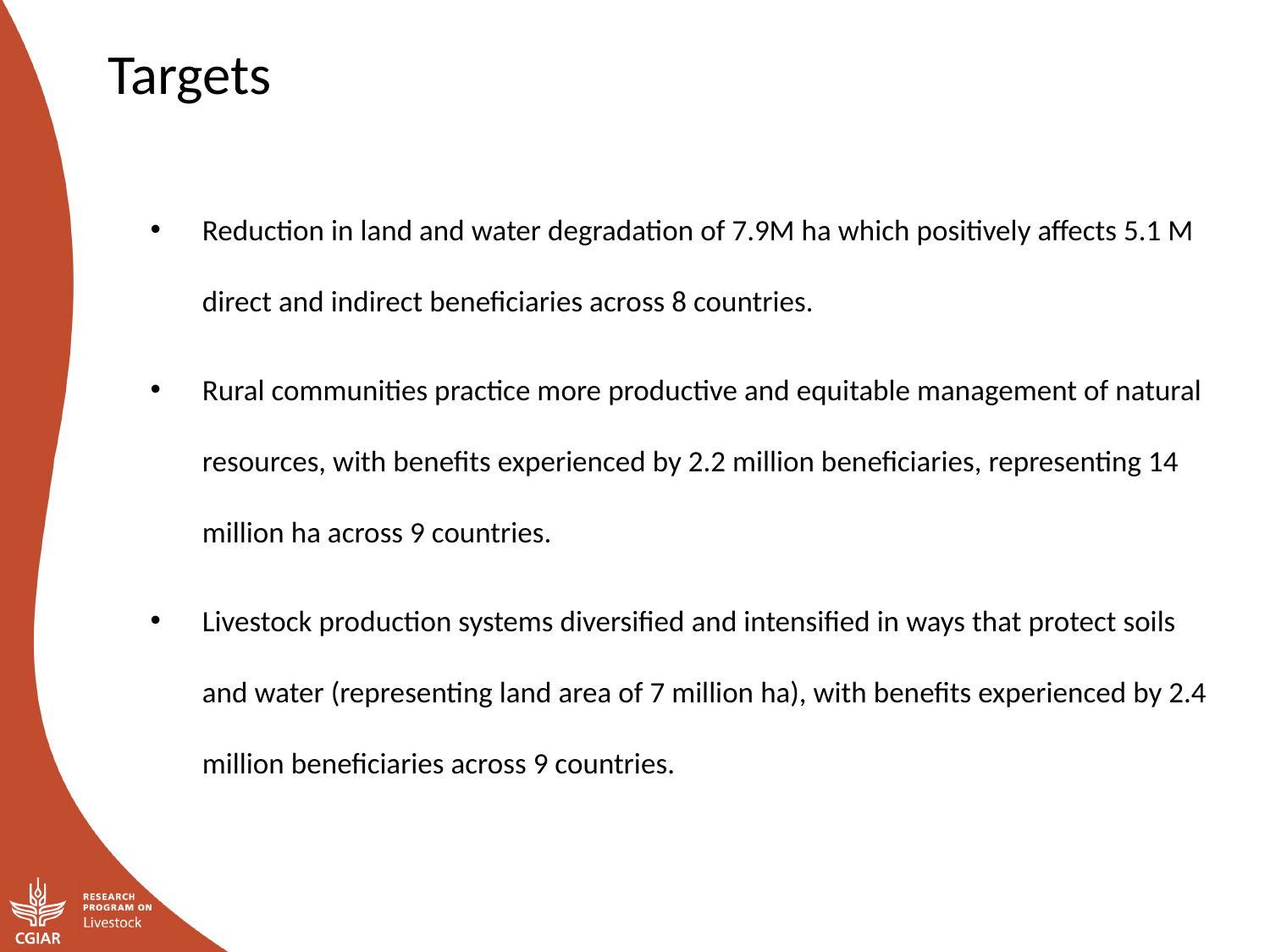

Targets
Reduction in land and water degradation of 7.9M ha which positively affects 5.1 M direct and indirect beneficiaries across 8 countries.
Rural communities practice more productive and equitable management of natural resources, with benefits experienced by 2.2 million beneficiaries, representing 14 million ha across 9 countries.
Livestock production systems diversified and intensified in ways that protect soils and water (representing land area of 7 million ha), with benefits experienced by 2.4 million beneficiaries across 9 countries.